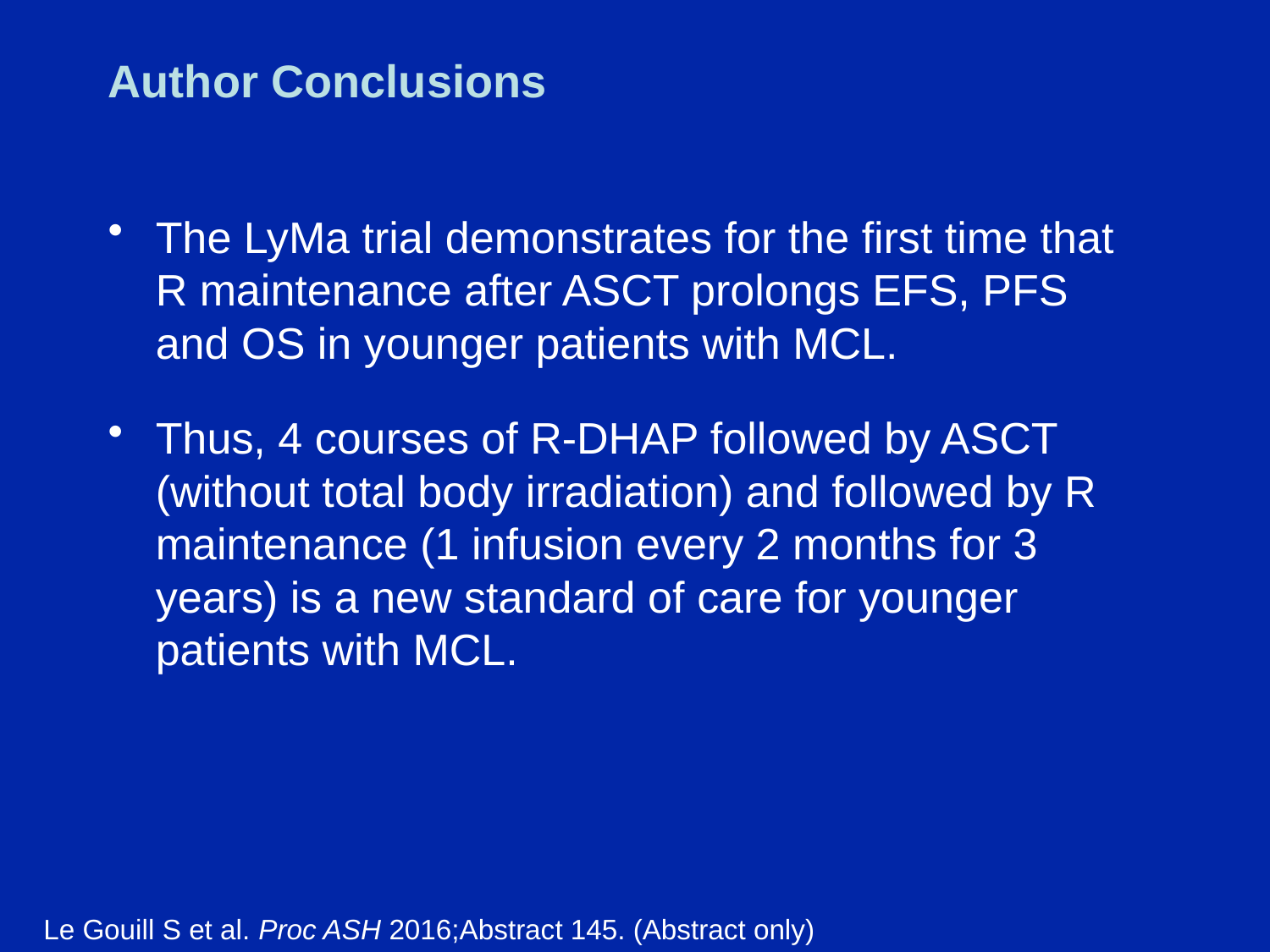

# Author Conclusions
The LyMa trial demonstrates for the first time that
R maintenance after ASCT prolongs EFS, PFS and OS in younger patients with MCL.
Thus, 4 courses of R-DHAP followed by ASCT (without total body irradiation) and followed by R maintenance (1 infusion every 2 months for 3 years) is a new standard of care for younger patients with MCL.
Le Gouill S et al. Proc ASH 2016;Abstract 145. (Abstract only)